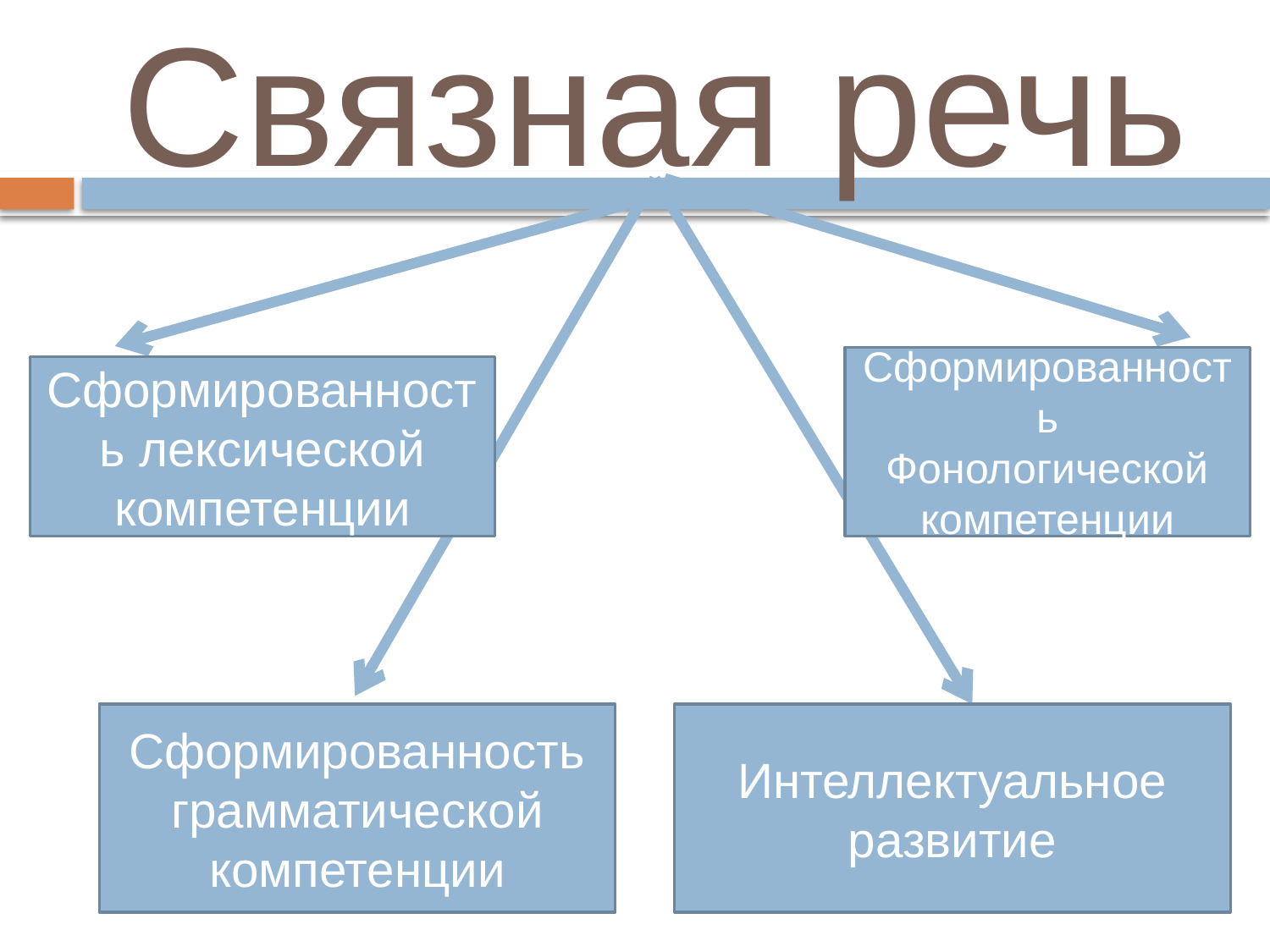

# Связная речь

Сформированность
Фонологической компетенции
Сформированность лексической компетенции
Сформированность грамматической компетенции
Интеллектуальное развитие